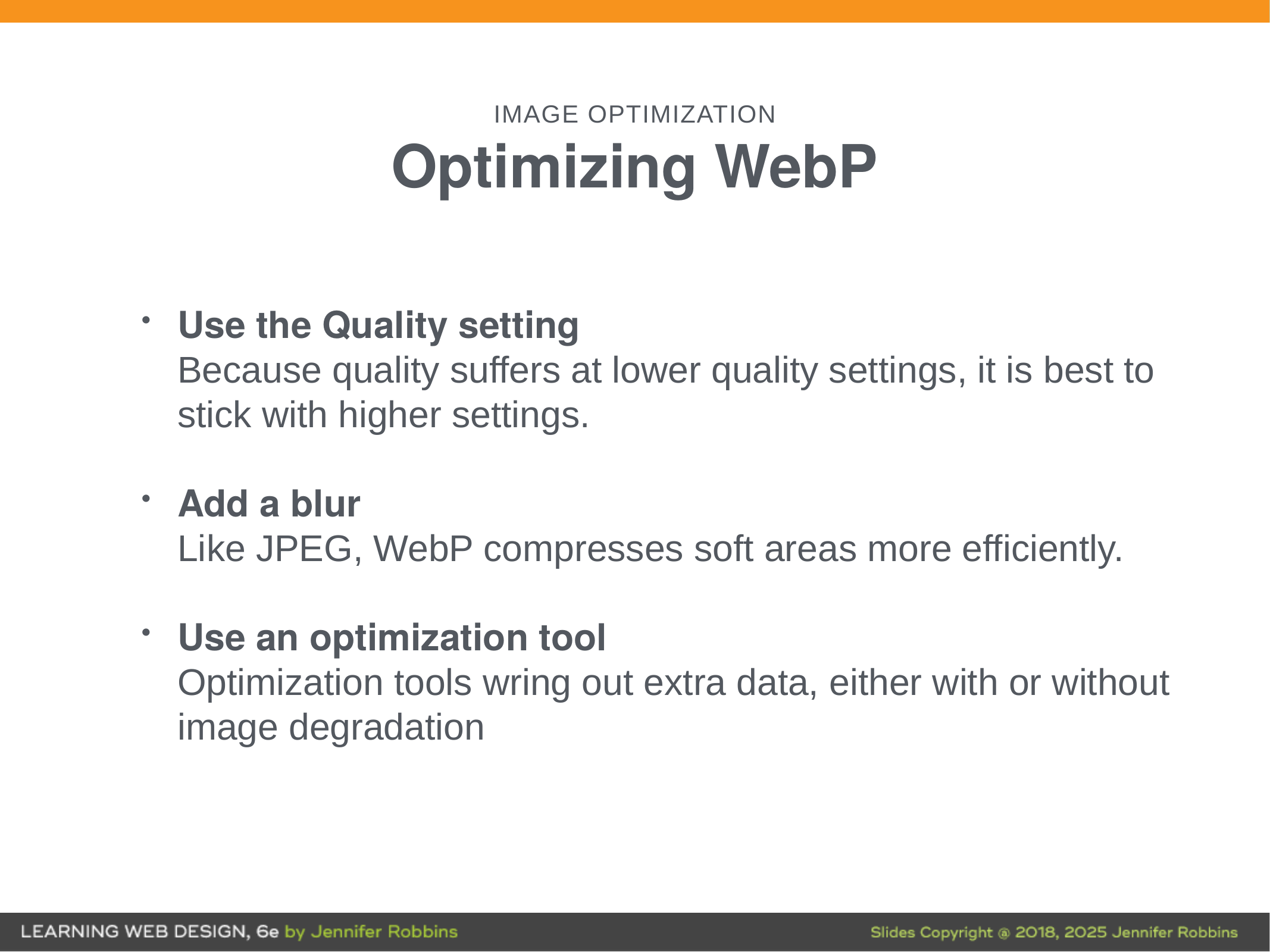

# IMAGE OPTIMIZATION
Optimizing WebP
Use the Quality setting
Because quality suffers at lower quality settings, it is best to stick with higher settings.
Add a blur
Like JPEG, WebP compresses soft areas more efficiently.
Use an optimization tool
Optimization tools wring out extra data, either with or without image degradation